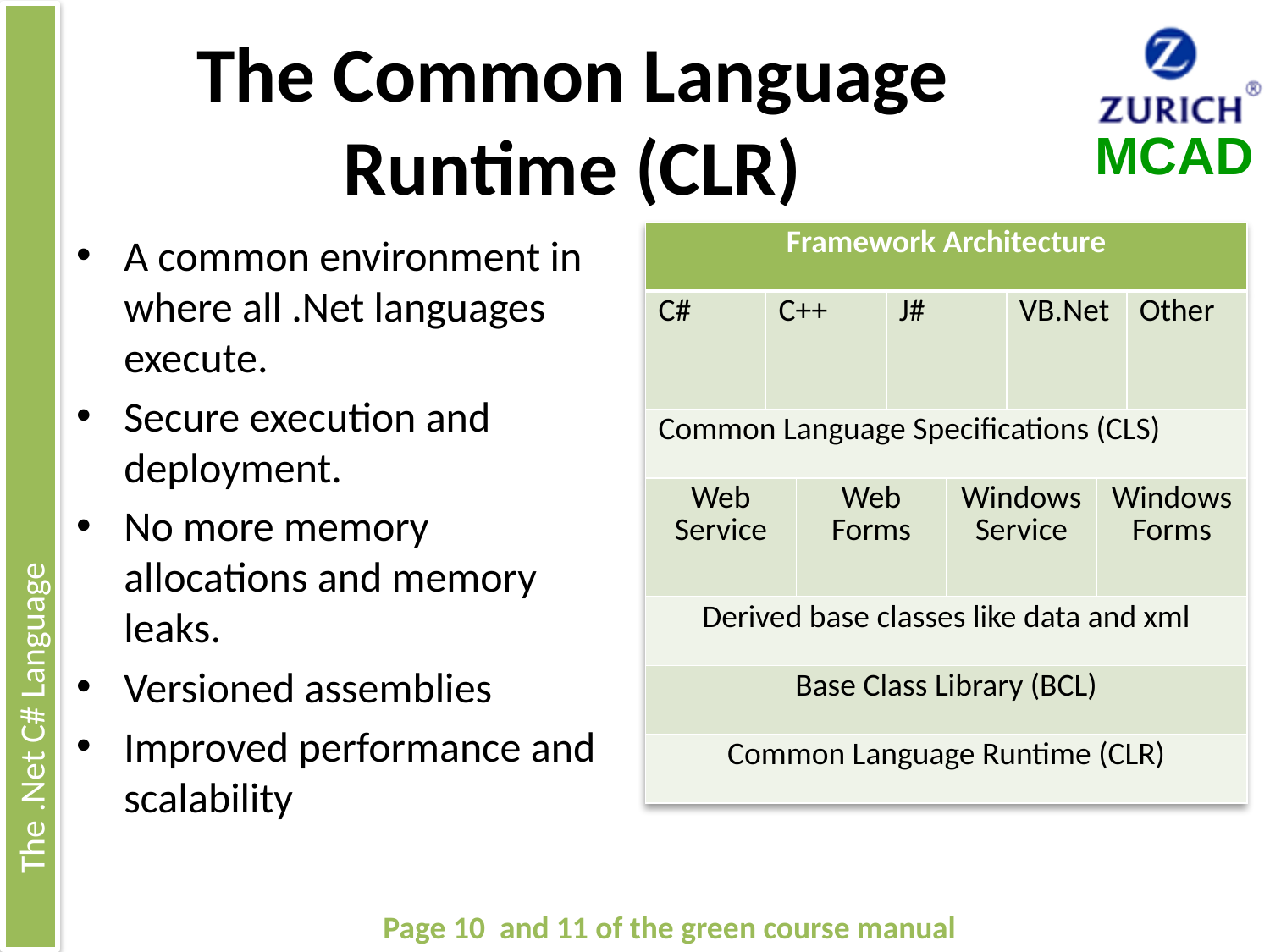

# The Common Language Runtime (CLR)
A common environment in where all .Net languages execute.
Secure execution and deployment.
No more memory allocations and memory leaks.
Versioned assemblies
Improved performance and scalability

| Framework Architecture |  |  |  |  |  |  |  |
| --- | --- | --- | --- | --- | --- | --- | --- |
| C# | C++ |  | J# |  | VB.Net |  | Other |
| Common Language Specifications (CLS) |  |  |  |  |  |  |  |
| Web Service |  | Web Forms |  | Windows Service |  | Windows Forms |  |
| Derived base classes like data and xml |  |  |  |  |  |  |  |
| Base Class Library (BCL) |  |  |  |  |  |  |  |
| Common Language Runtime (CLR) |  |  |  |  |  |  |  |
Page 10  and 11 of the green course manual